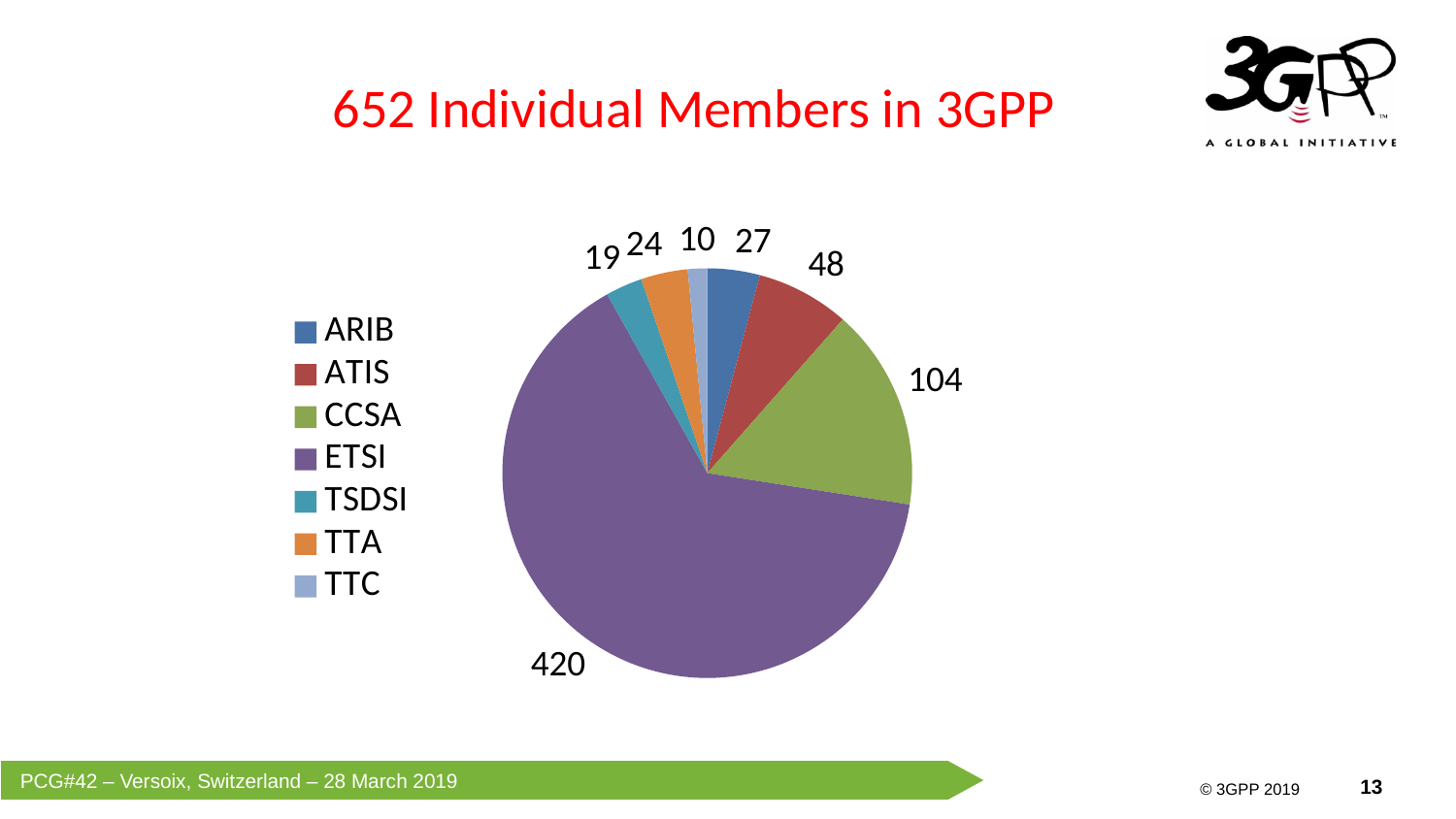

# 652 Individual Members in 3GPP

### Chart

| Category | Individual Members |
|---|---|
| ARIB | 27.0 |
| ATIS | 48.0 |
| CCSA | 104.0 |
| ETSI | 420.0 |
| TSDSI | 19.0 |
| TTA | 24.0 |
| TTC | 10.0 |